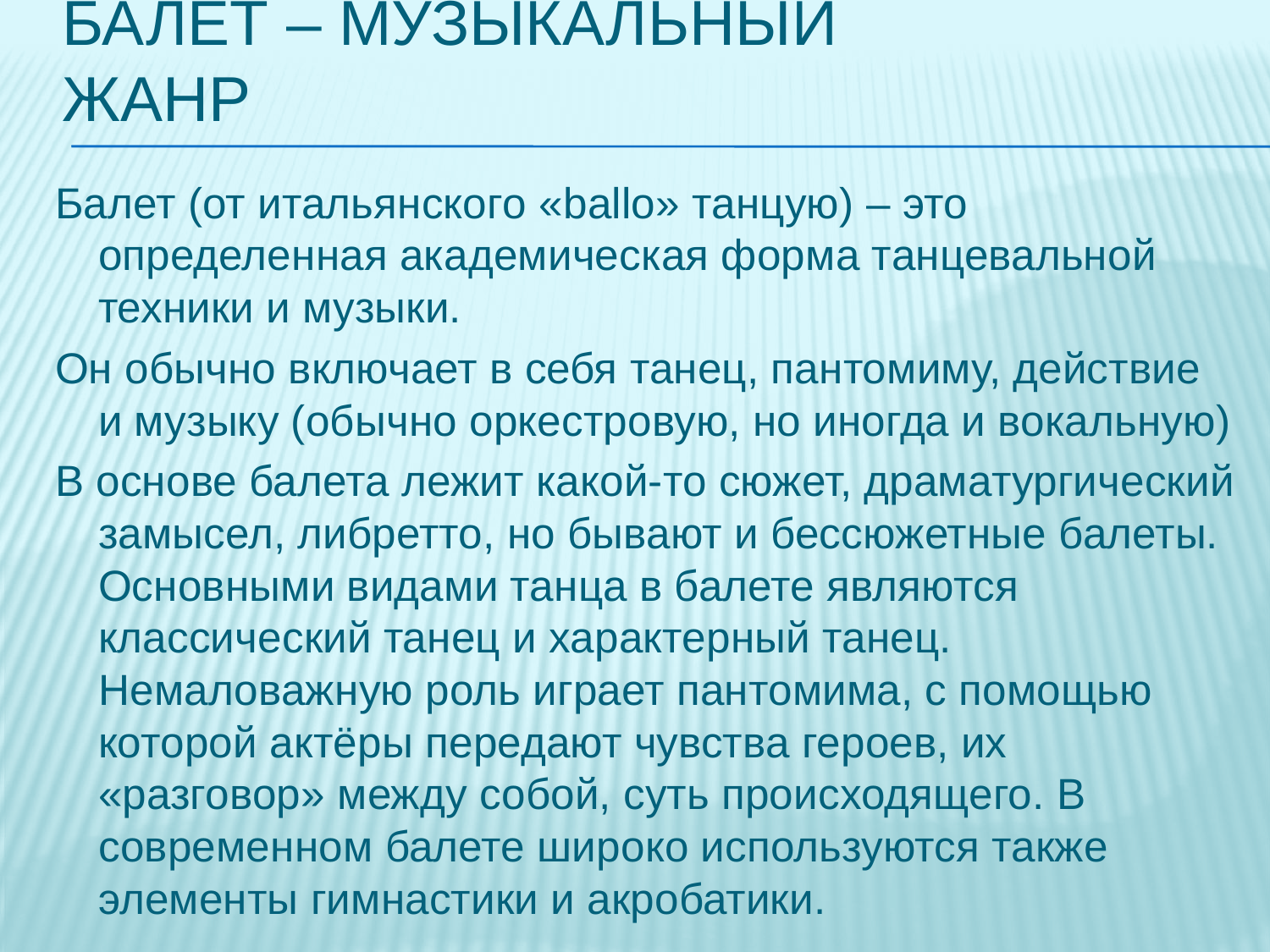

# Балет – музыкальный жанр
Балет (от итальянского «ballo» танцую) – это определенная академическая форма танцевальной техники и музыки.
Он обычно включает в себя танец, пантомиму, действие и музыку (обычно оркестровую, но иногда и вокальную)
В основе балета лежит какой-то сюжет, драматургический замысел, либретто, но бывают и бессюжетные балеты. Основными видами танца в балете являются классический танец и характерный танец. Немаловажную роль играет пантомима, с помощью которой актёры передают чувства героев, их «разговор» между собой, суть происходящего. В современном балете широко используются также элементы гимнастики и акробатики.